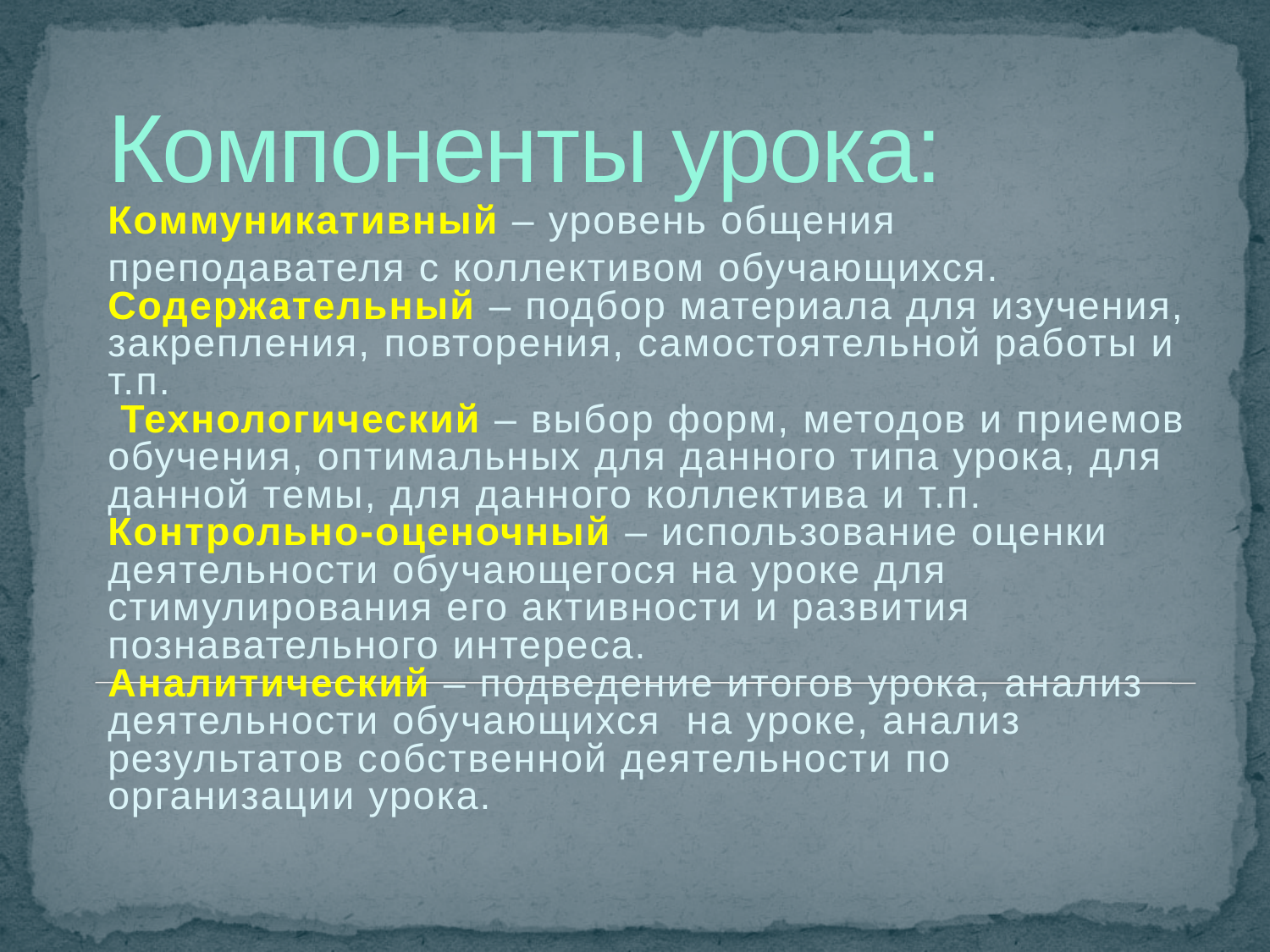

# Компоненты урока:
Коммуникативный – уровень общения преподавателя с коллективом обучающихся.
Содержательный – подбор материала для изучения, закрепления, повторения, самостоятельной работы и т.п.
 Технологический – выбор форм, методов и приемов обучения, оптимальных для данного типа урока, для данной темы, для данного коллектива и т.п.
Контрольно-оценочный – использование оценки деятельности обучающегося на уроке для стимулирования его активности и развития познавательного интереса.
Аналитический – подведение итогов урока, анализ деятельности обучающихся  на уроке, анализ результатов собственной деятельности по организации урока.